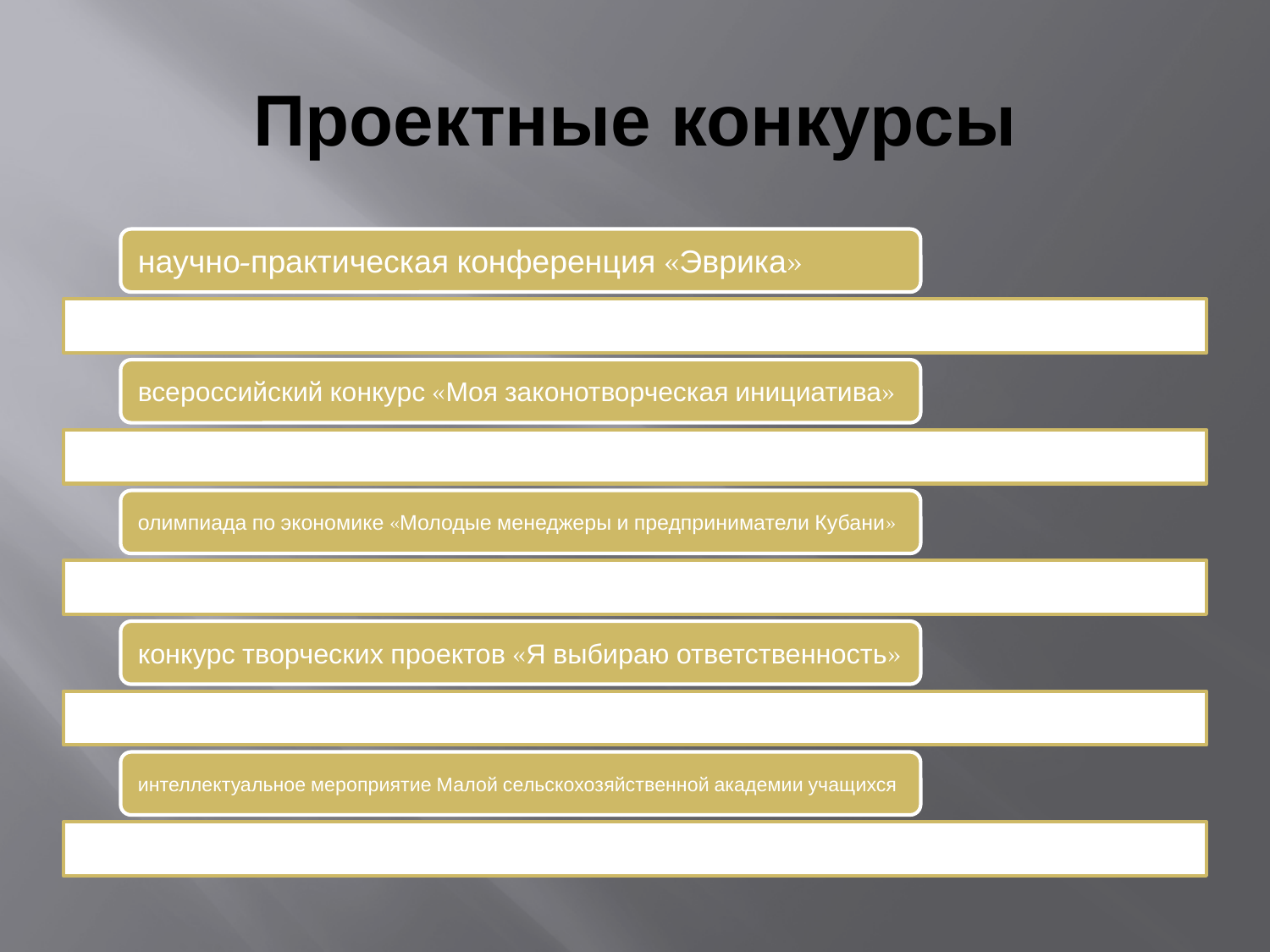

# Проектные конкурсы
научно-практическая конференция «Эврика»
всероссийский конкурс «Моя законотворческая инициатива»
олимпиада по экономике «Молодые менеджеры и предприниматели Кубани»
конкурс творческих проектов «Я выбираю ответственность»
интеллектуальное мероприятие Малой сельскохозяйственной академии учащихся